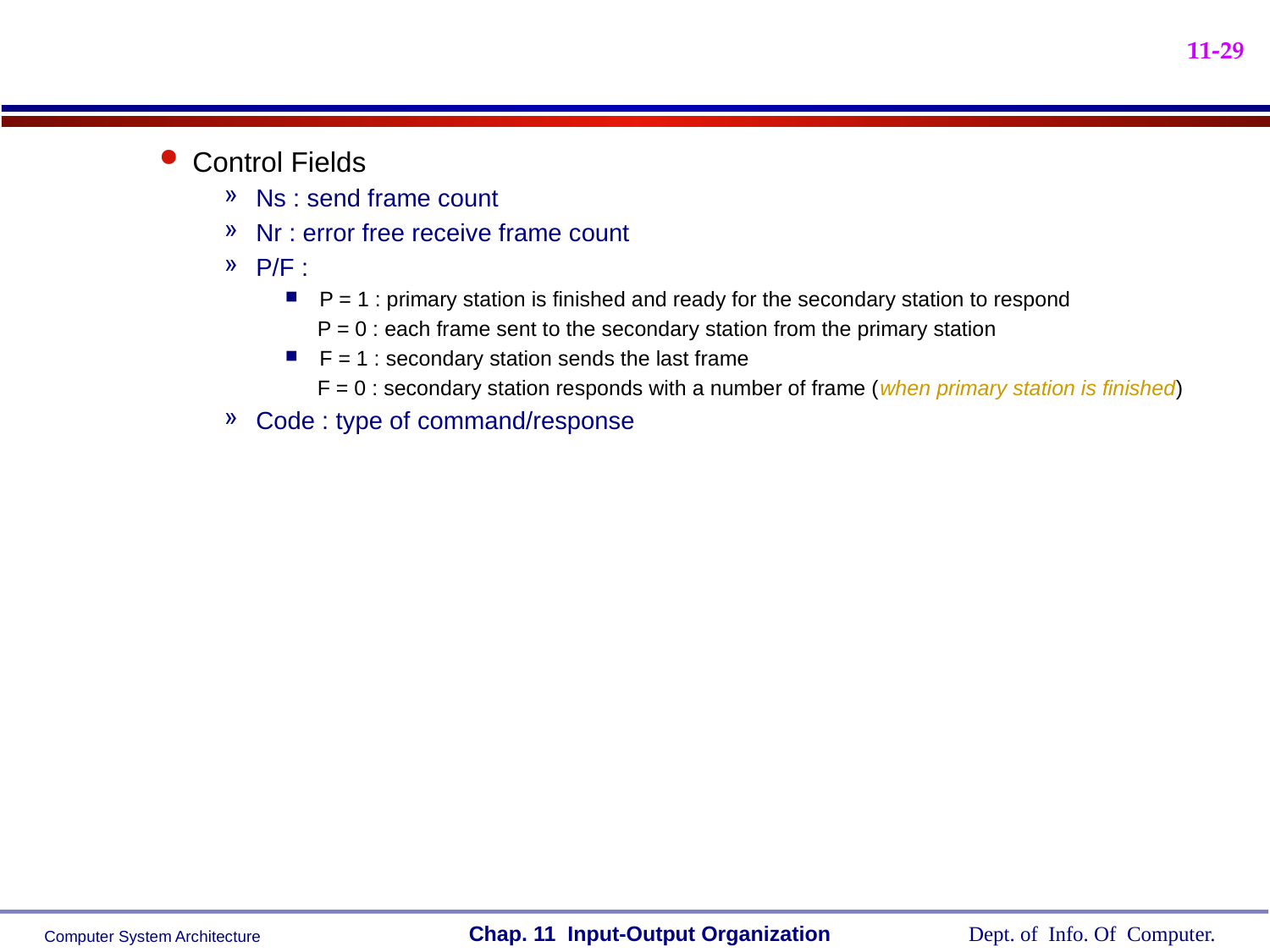

Control Fields
Ns : send frame count
Nr : error free receive frame count
P/F :
P = 1 : primary station is finished and ready for the secondary station to respond
     P = 0 : each frame sent to the secondary station from the primary station
F = 1 : secondary station sends the last frame
     F = 0 : secondary station responds with a number of frame (when primary station is finished)
Code : type of command/response